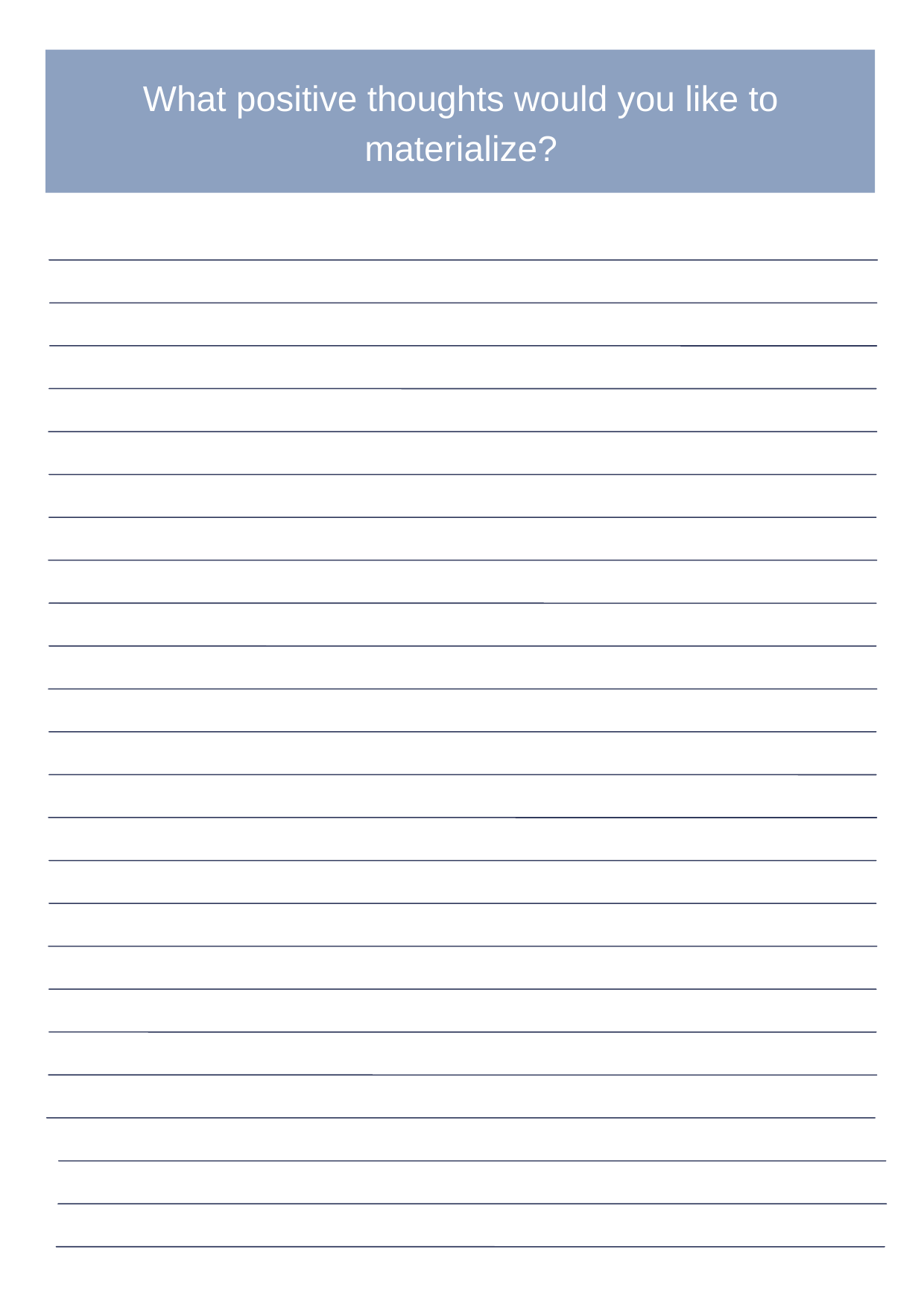

What positive thoughts would you like to materialize?